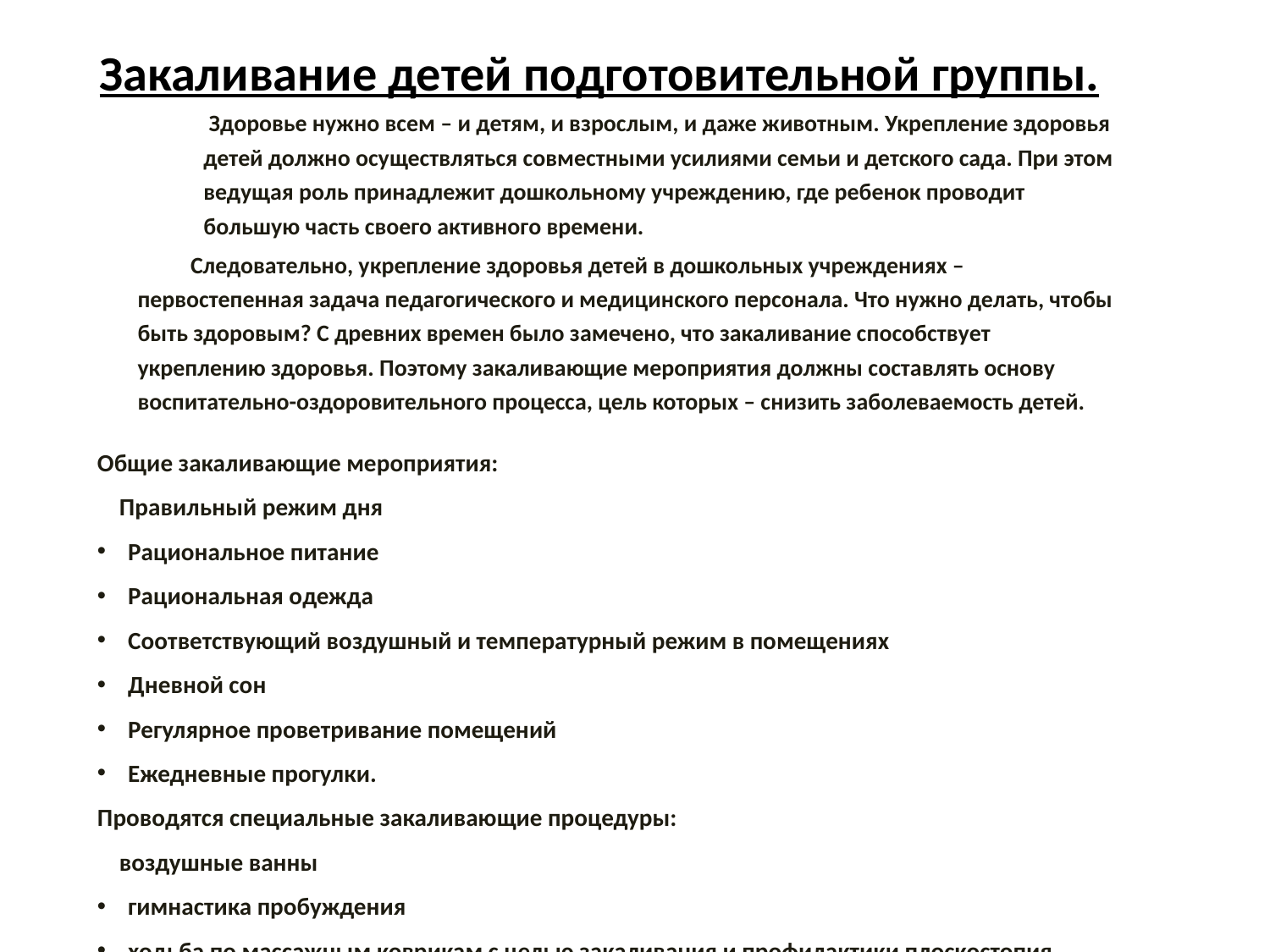

# Закаливание детей подготовительной группы.
 Здоровье нужно всем – и детям, и взрослым, и даже животным. Укрепление здоровья детей должно осуществляться совместными усилиями семьи и детского сада. При этом ведущая роль принадлежит дошкольному учреждению, где ребенок проводит большую часть своего активного времени.
          Следовательно, укрепление здоровья детей в дошкольных учреждениях – первостепенная задача педагогического и медицинского персонала. Что нужно делать, чтобы быть здоровым? С древних времен было замечено, что закаливание способствует укреплению здоровья. Поэтому закаливающие мероприятия должны составлять основу воспитательно-оздоровительного процесса, цель которых – снизить заболеваемость детей.
Общие закаливающие мероприятия:
    Правильный режим дня
    Рациональное питание
    Рациональная одежда
    Соответствующий воздушный и температурный режим в помещениях
    Дневной сон
    Регулярное проветривание помещений
    Ежедневные прогулки.
Проводятся специальные закаливающие процедуры:
    воздушные ванны
    гимнастика пробуждения
    ходьба по массажным коврикам с целью закаливания и профилактики плоскостопия